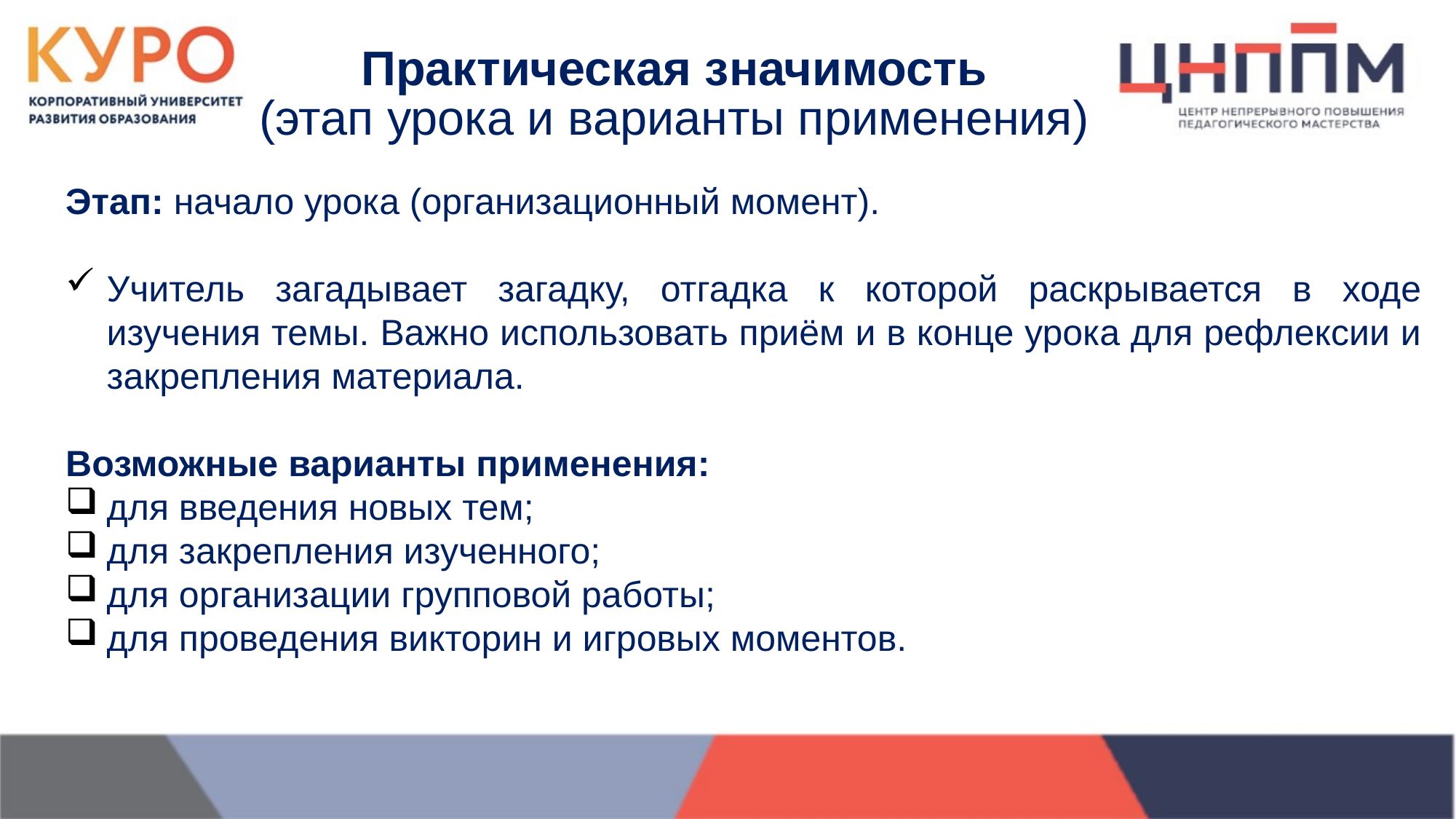

Практическая значимость
(этап урока и варианты применения)
Этап: начало урока (организационный момент).

Учитель загадывает загадку, отгадка к которой раскрывается в ходе изучения темы. Важно использовать приём и в конце урока для рефлексии и закрепления материала.

Возможные варианты применения:
для введения новых тем;
для закрепления изученного;
для организации групповой работы;
для проведения викторин и игровых моментов.